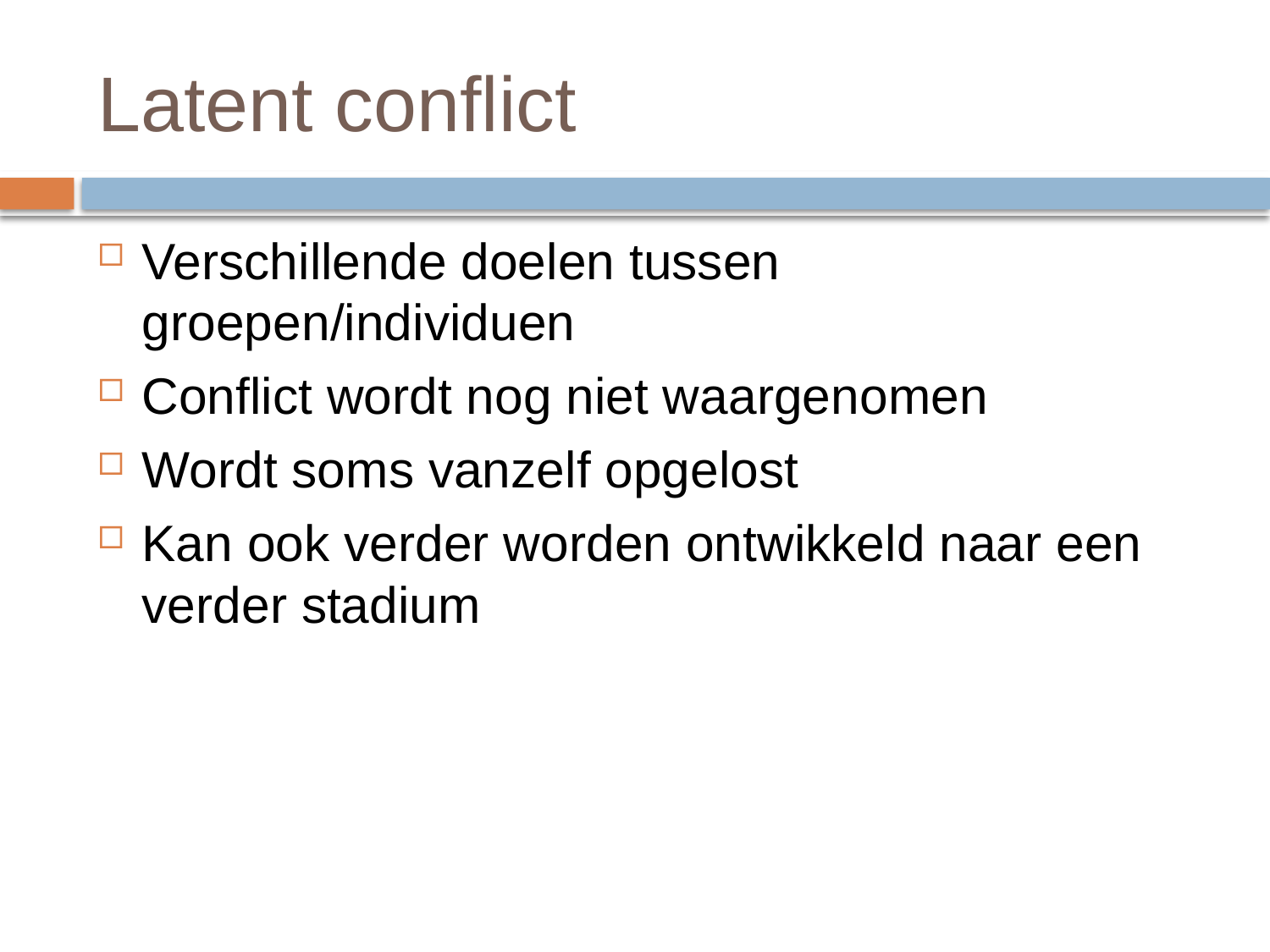

# Latent conflict
Verschillende doelen tussen groepen/individuen
Conflict wordt nog niet waargenomen
Wordt soms vanzelf opgelost
Kan ook verder worden ontwikkeld naar een verder stadium